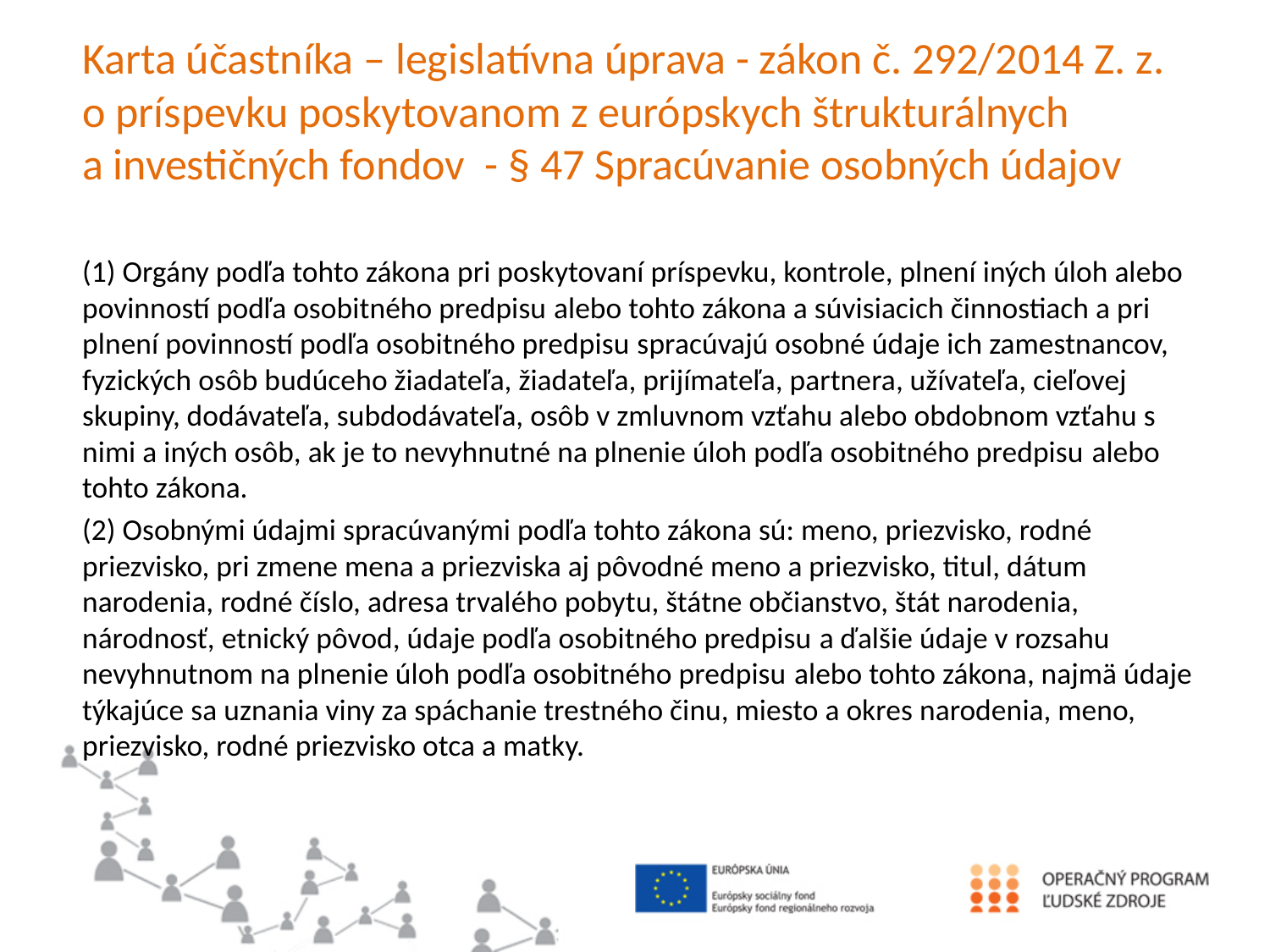

# Karta účastníka – legislatívna úprava - zákon č. 292/2014 Z. z. o príspevku poskytovanom z európskych štrukturálnych a investičných fondov  - § 47 Spracúvanie osobných údajov
(1) Orgány podľa tohto zákona pri poskytovaní príspevku, kontrole, plnení iných úloh alebo povinností podľa osobitného predpisu alebo tohto zákona a súvisiacich činnostiach a pri plnení povinností podľa osobitného predpisu spracúvajú osobné údaje ich zamestnancov, fyzických osôb budúceho žiadateľa, žiadateľa, prijímateľa, partnera, užívateľa, cieľovej skupiny, dodávateľa, subdodávateľa, osôb v zmluvnom vzťahu alebo obdobnom vzťahu s nimi a iných osôb, ak je to nevyhnutné na plnenie úloh podľa osobitného predpisu alebo tohto zákona.
(2) Osobnými údajmi spracúvanými podľa tohto zákona sú: meno, priezvisko, rodné priezvisko, pri zmene mena a priezviska aj pôvodné meno a priezvisko, titul, dátum narodenia, rodné číslo, adresa trvalého pobytu, štátne občianstvo, štát narodenia, národnosť, etnický pôvod, údaje podľa osobitného predpisu a ďalšie údaje v rozsahu nevyhnutnom na plnenie úloh podľa osobitného predpisu alebo tohto zákona, najmä údaje týkajúce sa uznania viny za spáchanie trestného činu, miesto a okres narodenia, meno, priezvisko, rodné priezvisko otca a matky.